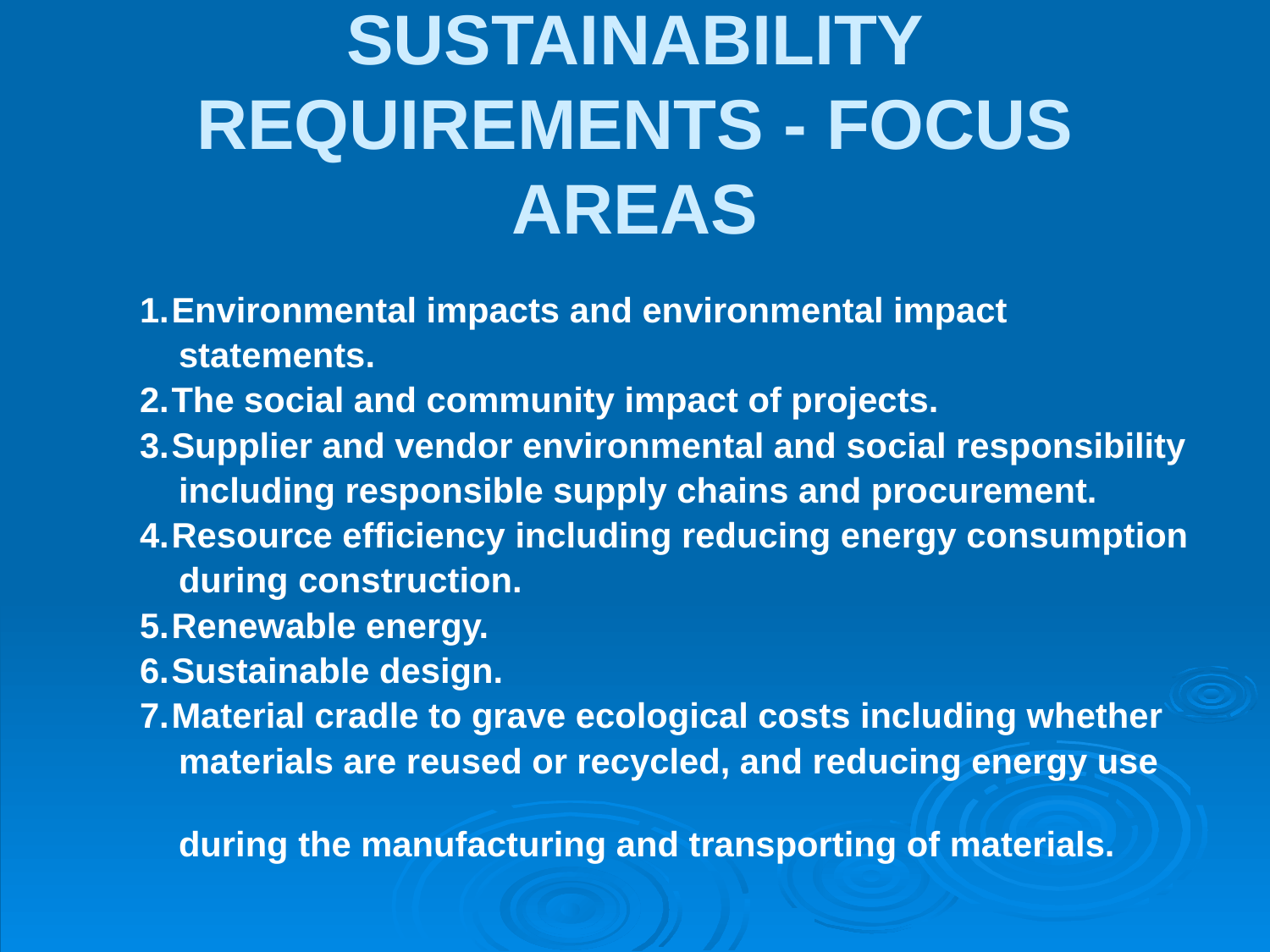

# SUSTAINABILITY REQUIREMENTS - FOCUS AREAS
1.	Environmental impacts and environmental impact
    statements.
2.	The social and community impact of projects.
3.	Supplier and vendor environmental and social responsibility
    including responsible supply chains and procurement.
4.	Resource efficiency including reducing energy consumption
    during construction.
5.	Renewable energy.
6.	Sustainable design.
7.	Material cradle to grave ecological costs including whether
    materials are reused or recycled, and reducing energy use
    during the manufacturing and transporting of materials.